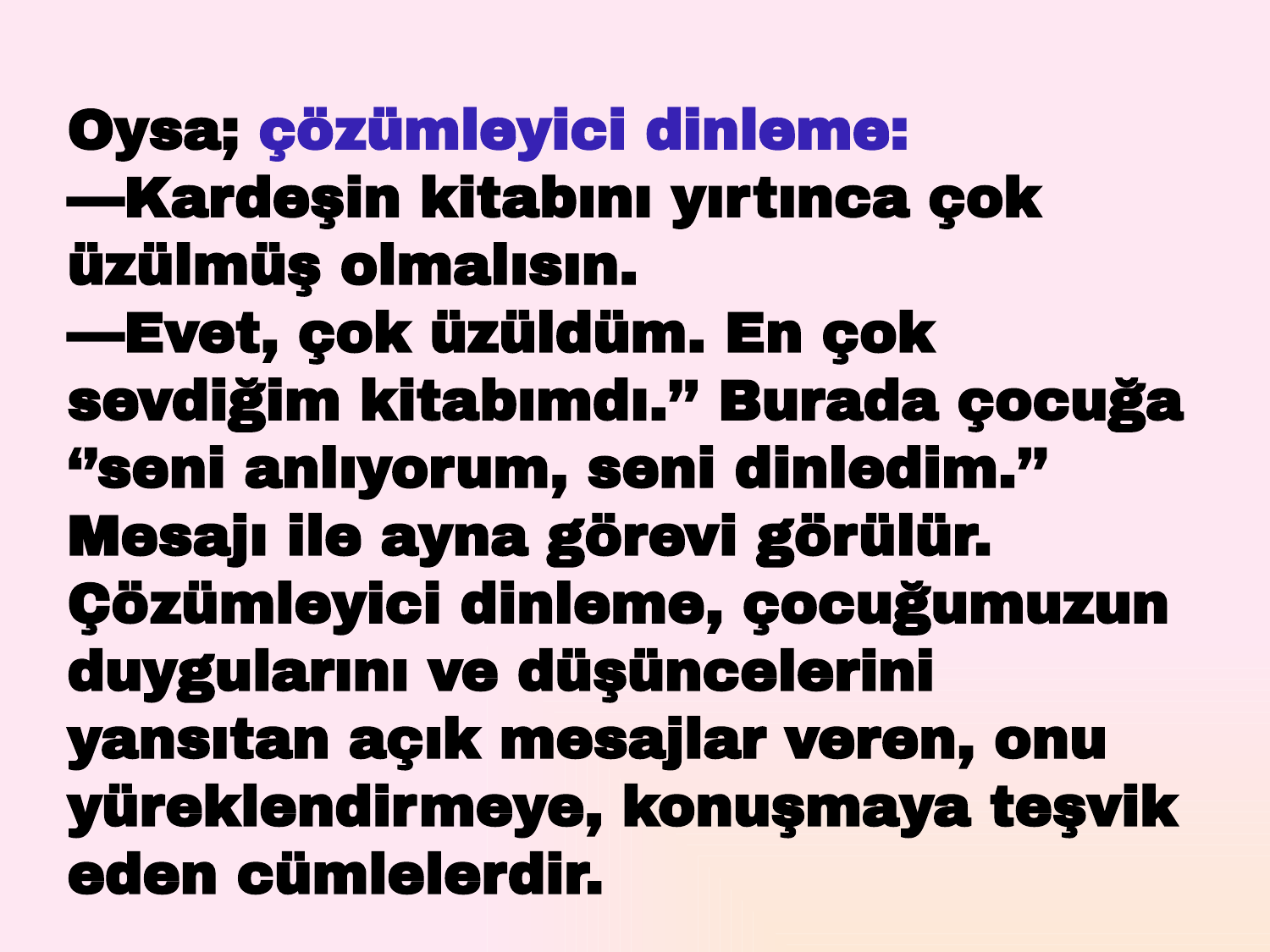

Oysa; çözümleyici dinleme:
—Kardeşin kitabını yırtınca çok üzülmüş olmalısın.
—Evet, çok üzüldüm. En çok sevdiğim kitabımdı.’’ Burada çocuğa ‘’seni anlıyorum, seni dinledim.’’ Mesajı ile ayna görevi görülür. Çözümleyici dinleme, çocuğumuzun duygularını ve düşüncelerini yansıtan açık mesajlar veren, onu yüreklendirmeye, konuşmaya teşvik eden cümlelerdir.